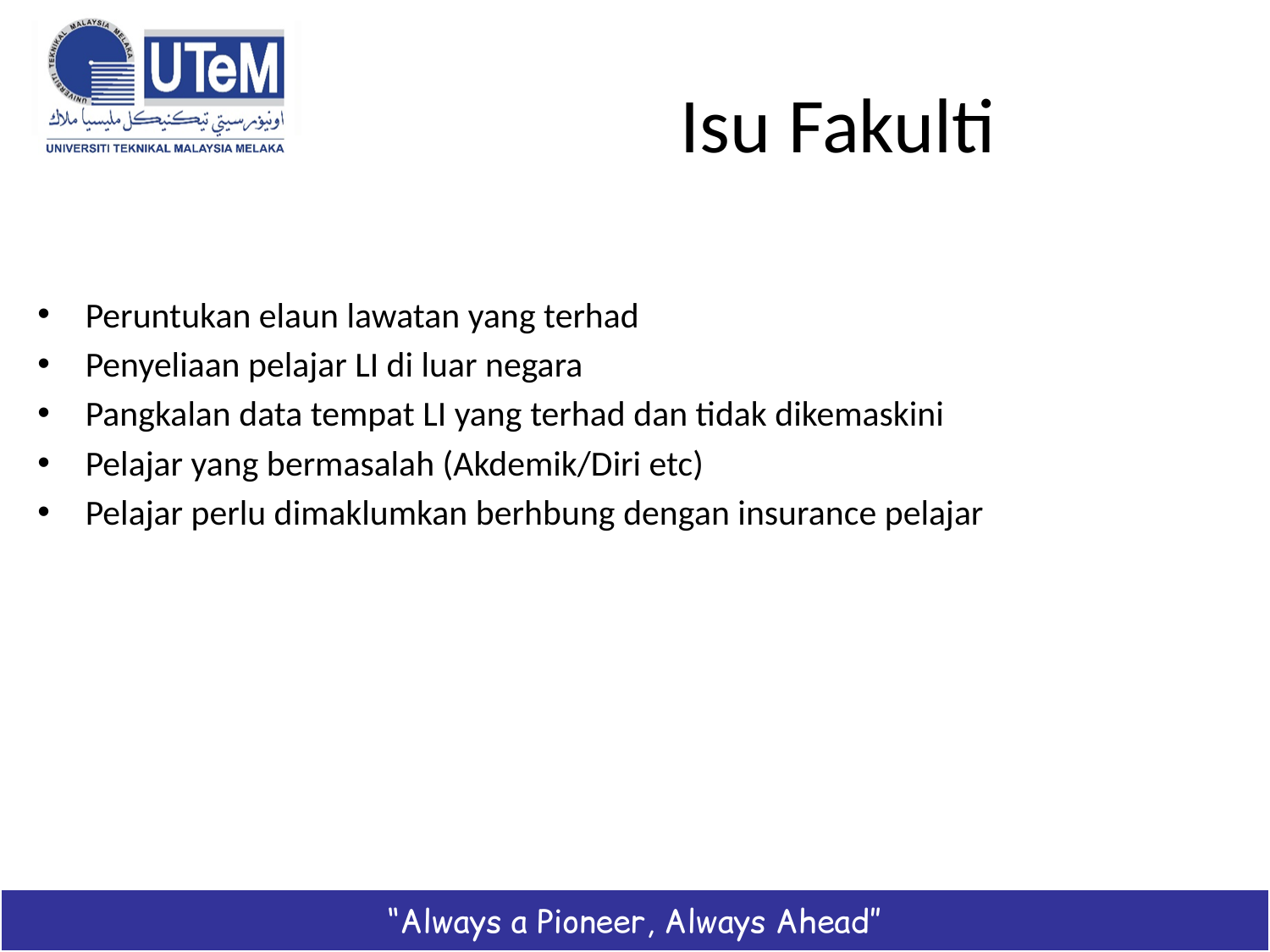

# Isu Fakulti
Peruntukan elaun lawatan yang terhad
Penyeliaan pelajar LI di luar negara
Pangkalan data tempat LI yang terhad dan tidak dikemaskini
Pelajar yang bermasalah (Akdemik/Diri etc)
Pelajar perlu dimaklumkan berhbung dengan insurance pelajar